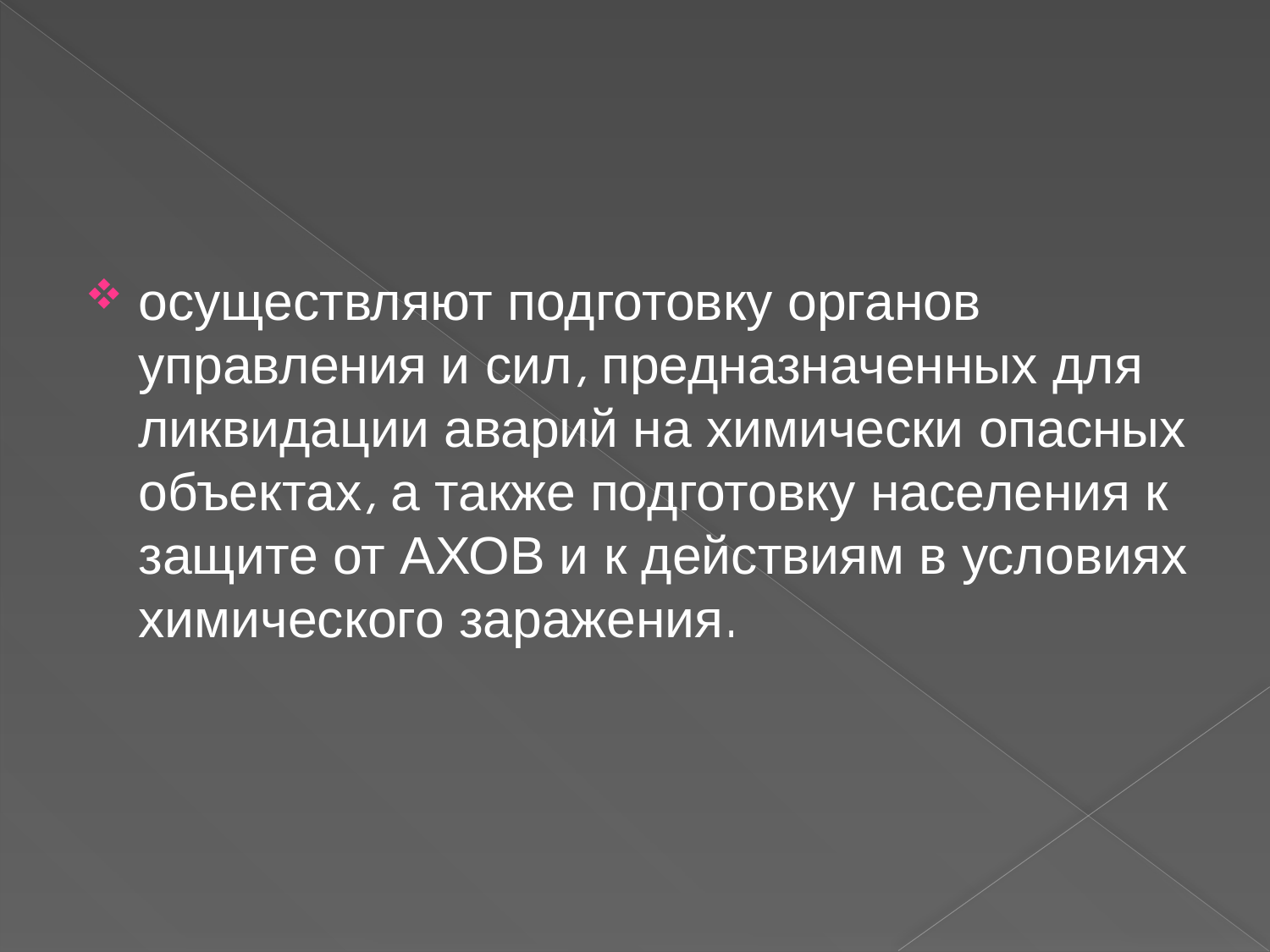

#
осуществляют подготовку органов управления и сил, предназначенных для ликвидации аварий на химически опасных объектах, а также подготовку населения к защите от АХОВ и к действиям в условиях химического заражения.